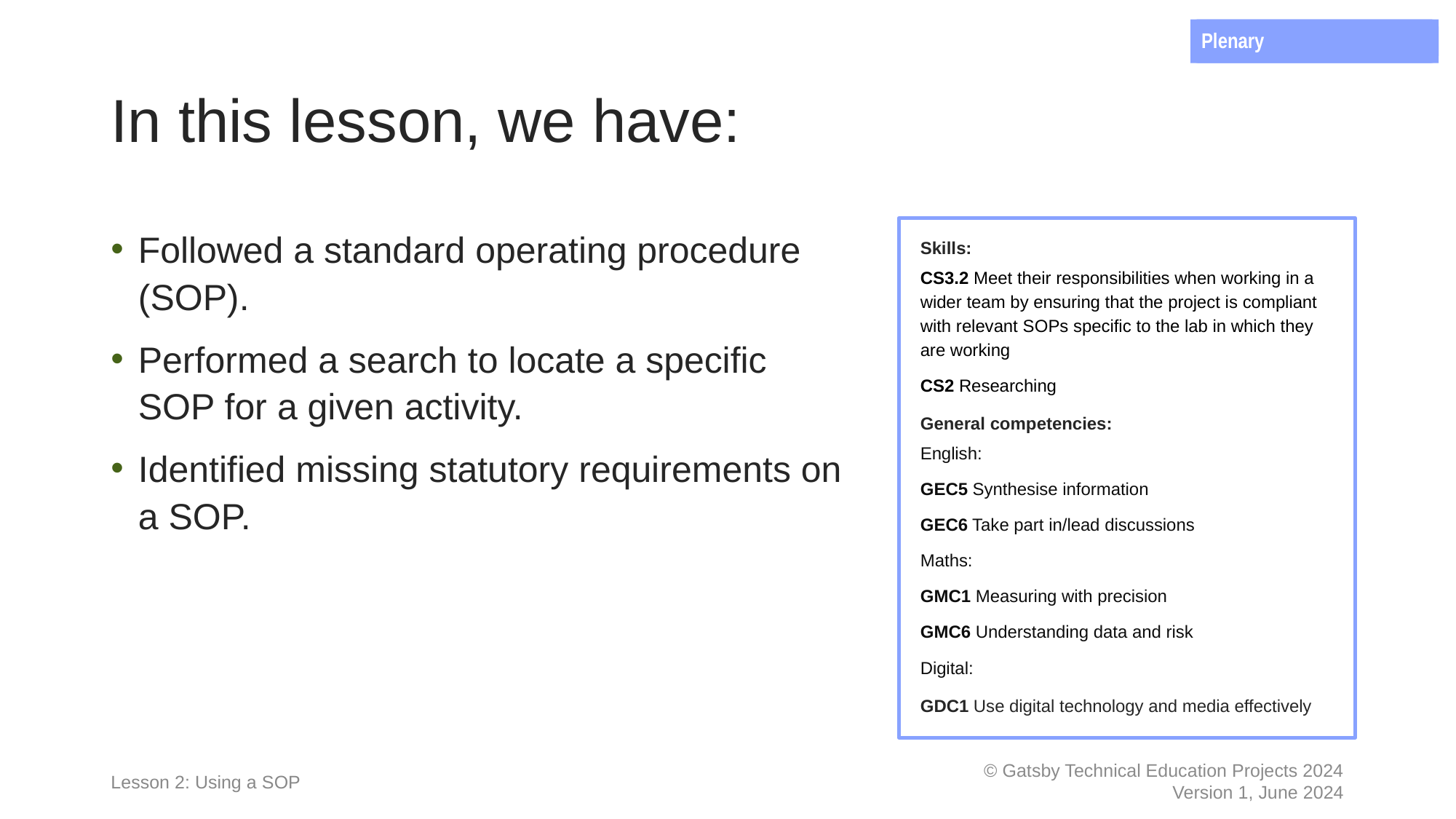

Plenary
Plenary
# In this lesson, we have:
Followed a standard operating procedure (SOP).
Performed a search to locate a specific SOP for a given activity.
Identified missing statutory requirements on a SOP.
Skills:
CS3.2 Meet their responsibilities when working in a wider team by ensuring that the project is compliant with relevant SOPs specific to the lab in which they are working
CS2 Researching
General competencies:
English:
GEC5 Synthesise information
GEC6 Take part in/lead discussions
Maths:
GMC1 Measuring with precision
GMC6 Understanding data and risk
Digital:
GDC1 Use digital technology and media effectively
Lesson 2: Using a SOP